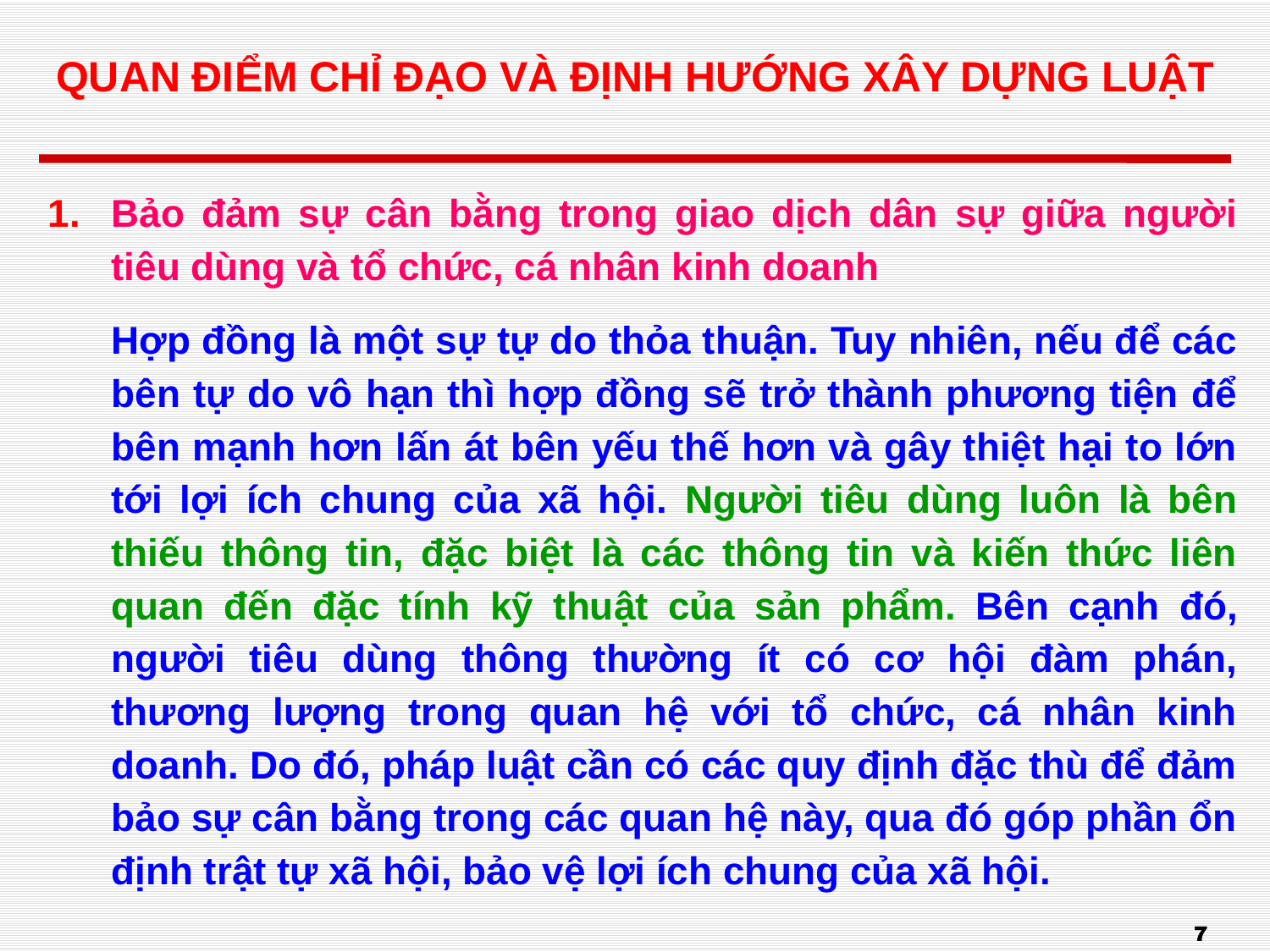

# QUAN ĐIỂM CHỈ ĐẠO VÀ ĐỊNH HƯỚNG XÂY DỰNG LUẬT
Bảo đảm sự cân bằng trong giao dịch dân sự giữa người tiêu dùng và tổ chức, cá nhân kinh doanh
Hợp đồng là một sự tự do thỏa thuận. Tuy nhiên, nếu để các bên tự do vô hạn thì hợp đồng sẽ trở thành phương tiện để bên mạnh hơn lấn át bên yếu thế hơn và gây thiệt hại to lớn tới lợi ích chung của xã hội. Người tiêu dùng luôn là bên thiếu thông tin, đặc biệt là các thông tin và kiến thức liên quan đến đặc tính kỹ thuật của sản phẩm. Bên cạnh đó, người tiêu dùng thông thường ít có cơ hội đàm phán, thương lượng trong quan hệ với tổ chức, cá nhân kinh doanh. Do đó, pháp luật cần có các quy định đặc thù để đảm bảo sự cân bằng trong các quan hệ này, qua đó góp phần ổn định trật tự xã hội, bảo vệ lợi ích chung của xã hội.